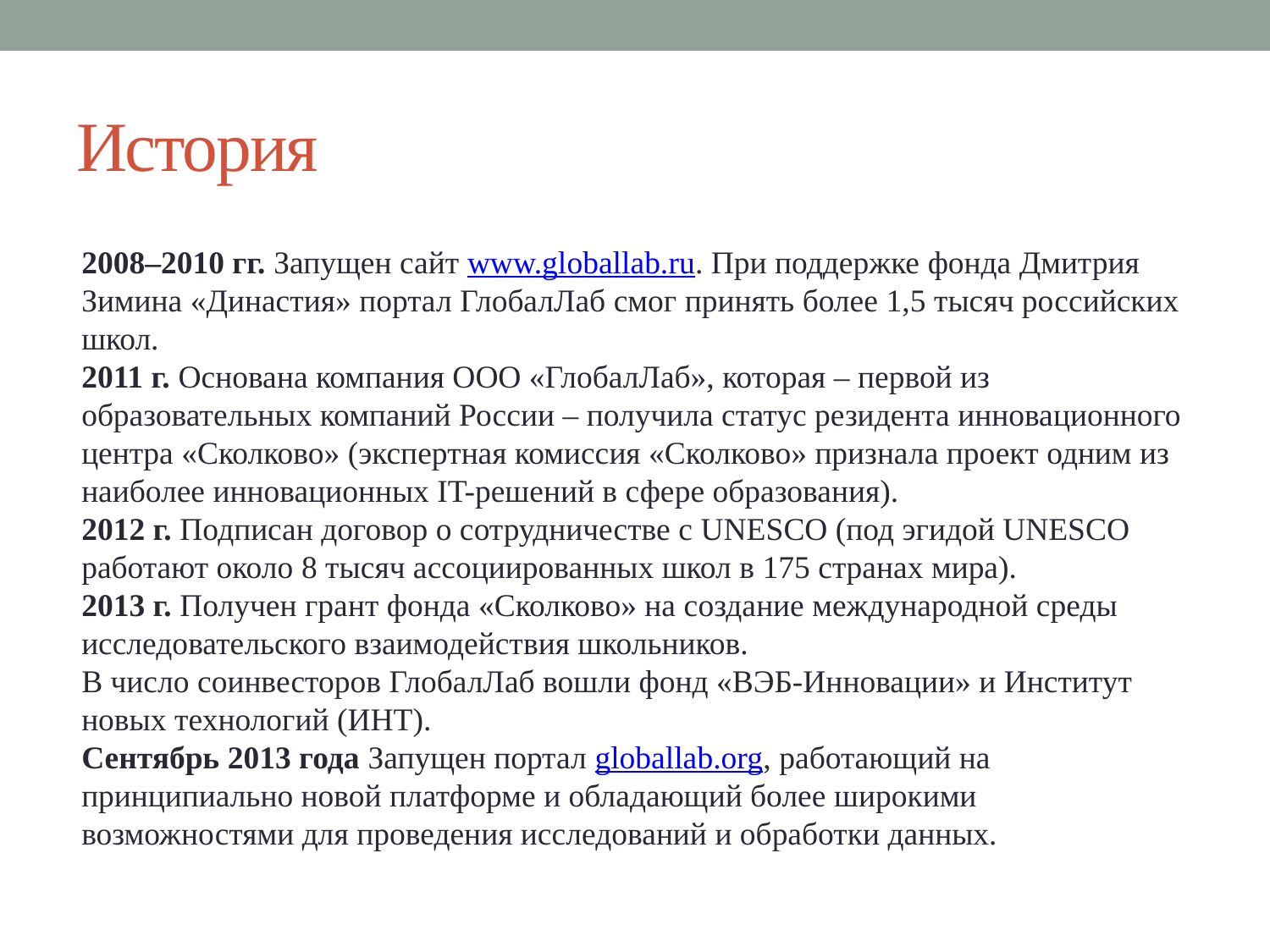

# История
2008–2010 гг. Запущен сайт www.globallab.ru. При поддержке фонда Дмитрия Зимина «Династия» портал ГлобалЛаб смог принять более 1,5 тысяч российских школ.
2011 г. Основана компания ООО «ГлобалЛаб», которая – первой из образовательных компаний России – получила статус резидента инновационного центра «Сколково» (экспертная комиссия «Сколково» признала проект одним из наиболее инновационных IT-решений в сфере образования).
2012 г. Подписан договор о сотрудничестве с UNESCO (под эгидой UNESCO работают около 8 тысяч ассоциированных школ в 175 странах мира).
2013 г. Получен грант фонда «Сколково» на создание международной среды исследовательского взаимодействия школьников.
В число соинвесторов ГлобалЛаб вошли фонд «ВЭБ-Инновации» и Институт новых технологий (ИНТ).
Сентябрь 2013 года Запущен портал globallab.org, работающий на принципиально новой платформе и обладающий более широкими возможностями для проведения исследований и обработки данных.